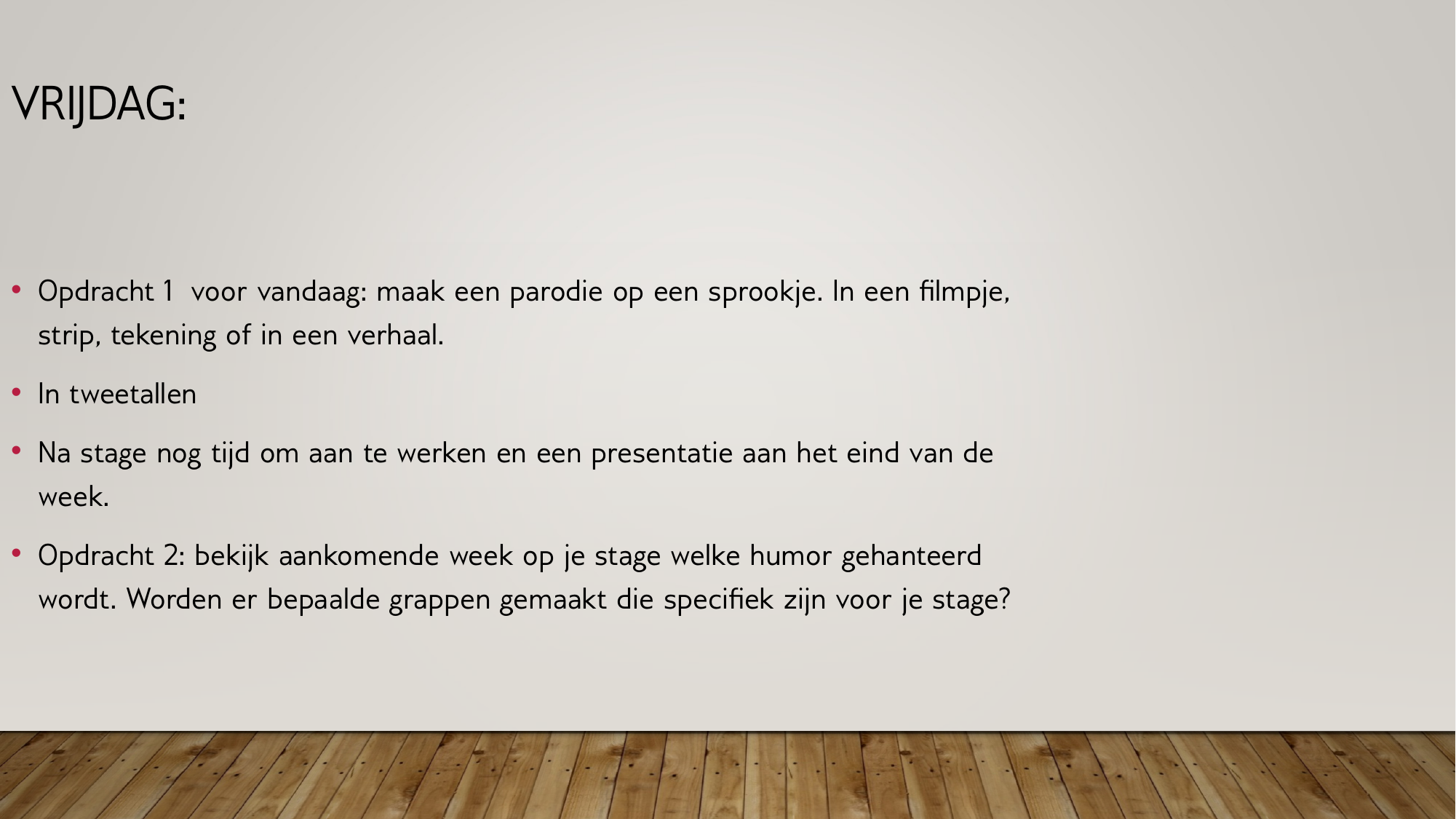

Vrijdag:
Opdracht 1  voor vandaag: maak een parodie op een sprookje. In een filmpje, strip, tekening of in een verhaal.
In tweetallen
Na stage nog tijd om aan te werken en een presentatie aan het eind van de week.
Opdracht 2: bekijk aankomende week op je stage welke humor gehanteerd wordt. Worden er bepaalde grappen gemaakt die specifiek zijn voor je stage?